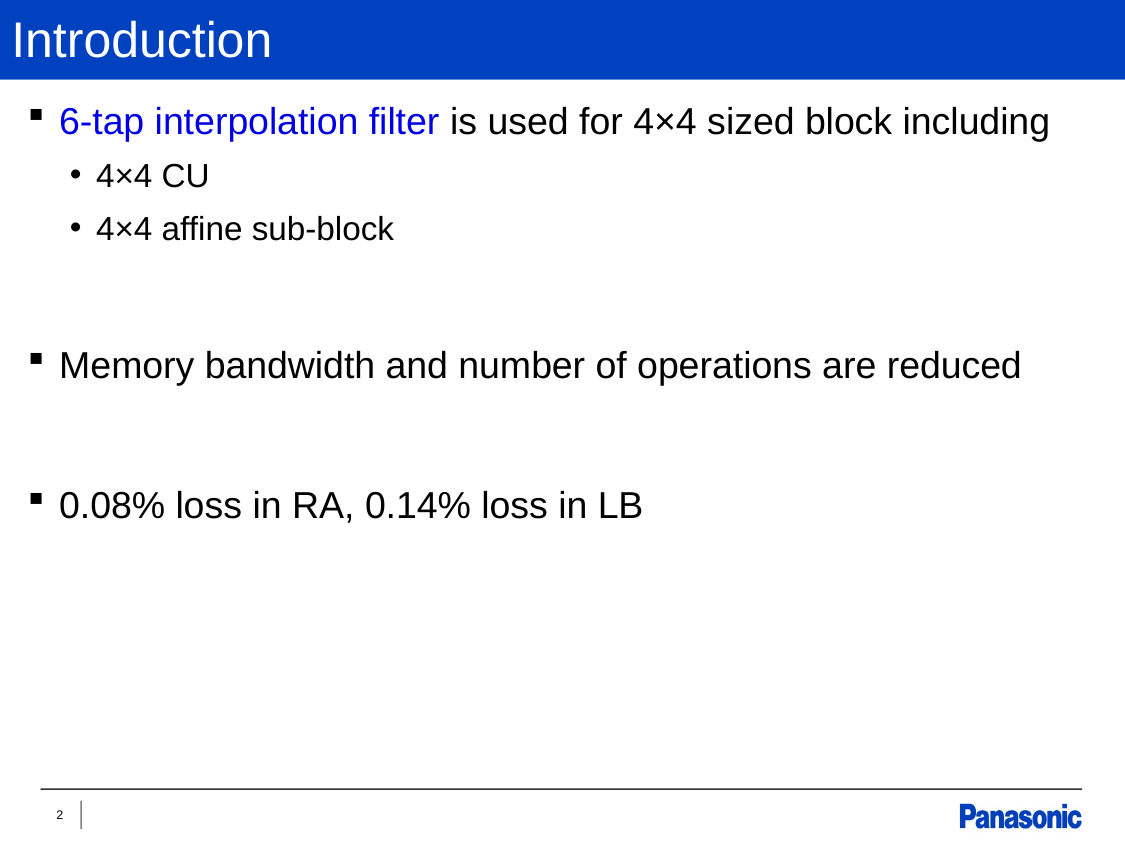

# Introduction
6-tap interpolation filter is used for 4×4 sized block including
4×4 CU
4×4 affine sub-block

Memory bandwidth and number of operations are reduced

0.08% loss in RA, 0.14% loss in LB